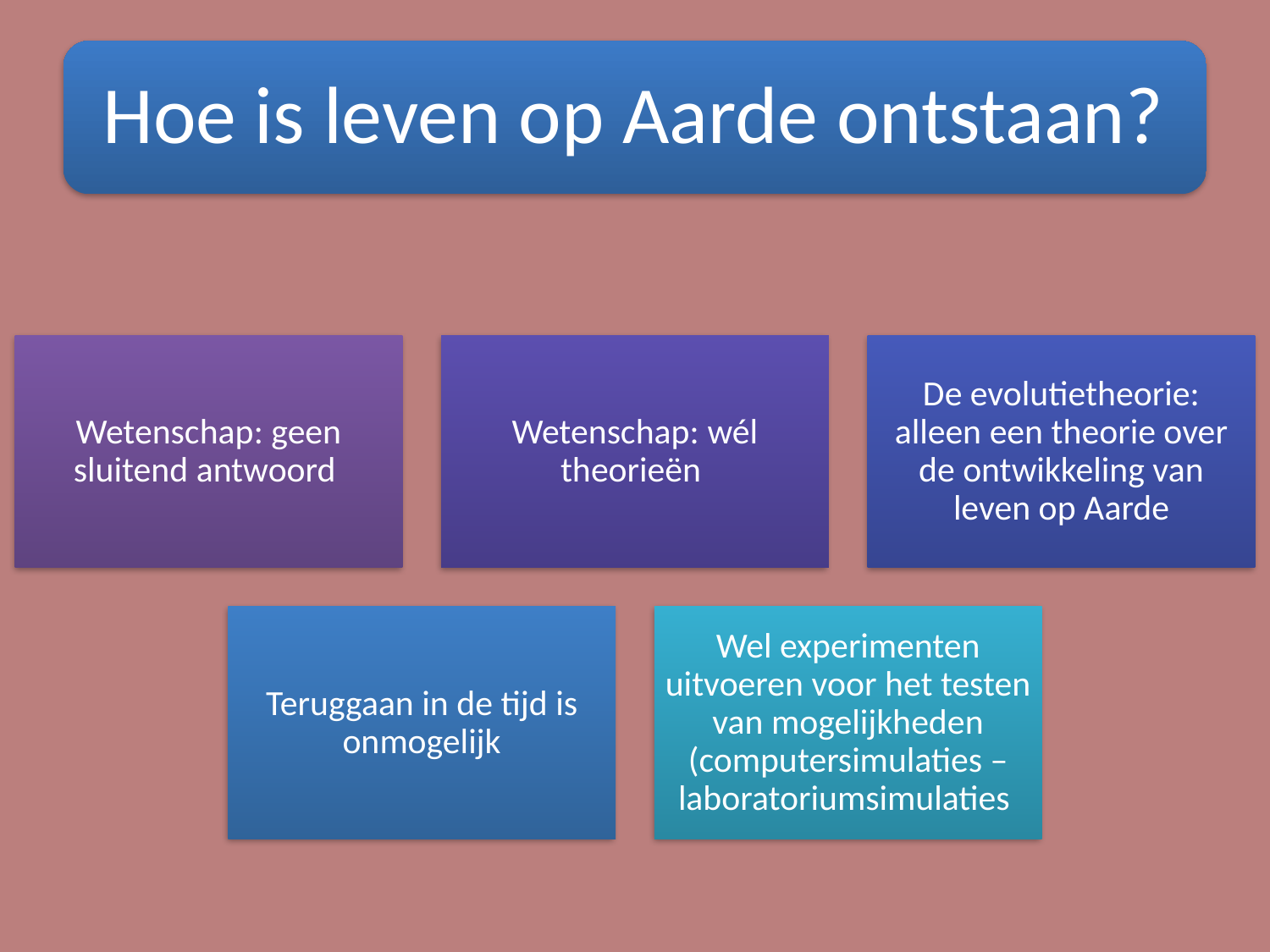

Hoe is leven op Aarde ontstaan?
Wetenschap: geen sluitend antwoord
Wetenschap: wél theorieën
De evolutietheorie: alleen een theorie over de ontwikkeling van leven op Aarde
Teruggaan in de tijd is onmogelijk
Wel experimenten uitvoeren voor het testen van mogelijkheden (computersimulaties – laboratoriumsimulaties